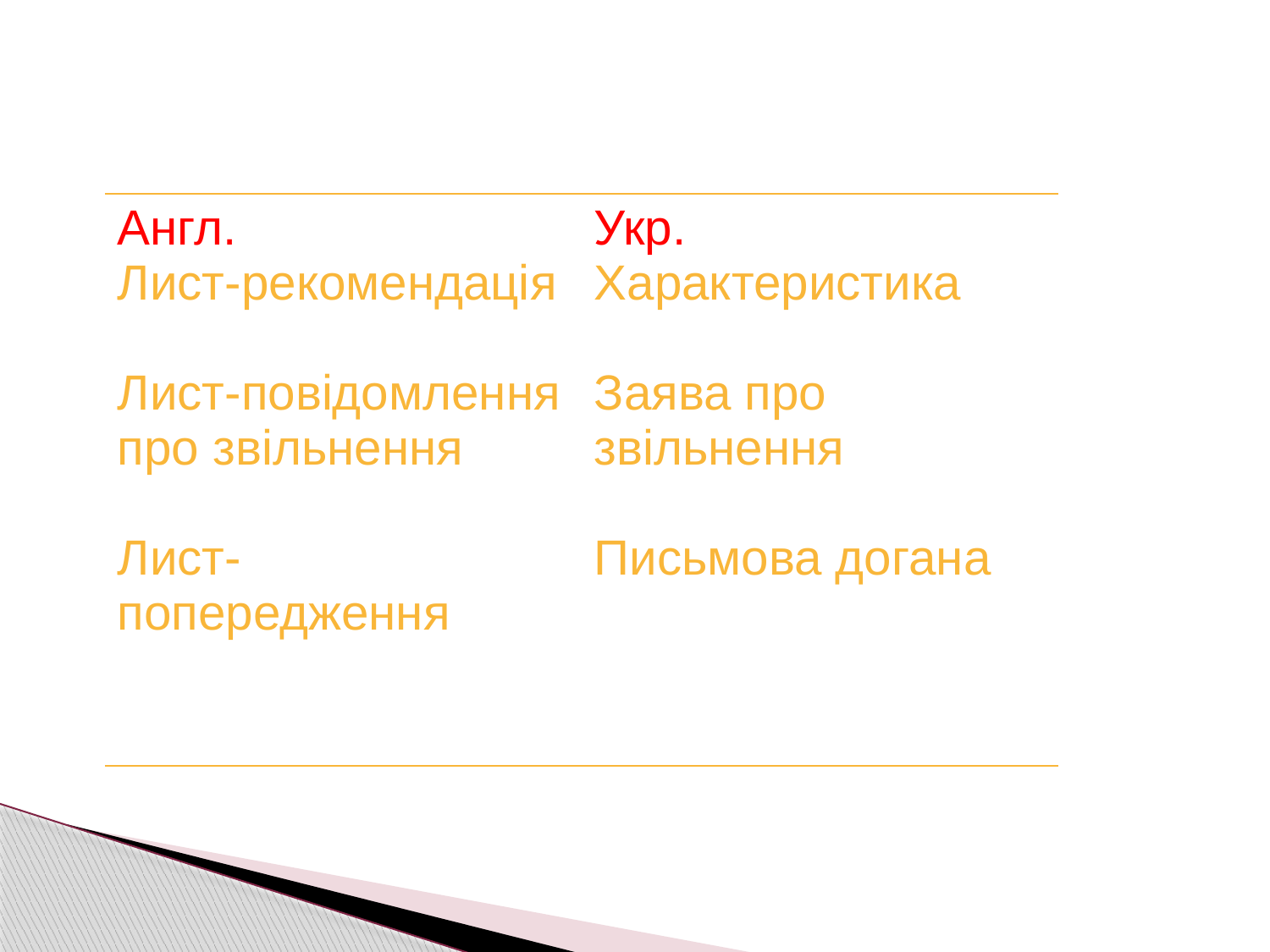

| Англ. Лист-рекомендація Лист-повідомлення про звільнення Лист-попередження | Укр. Характеристика Заява про звільнення Письмова догана |
| --- | --- |